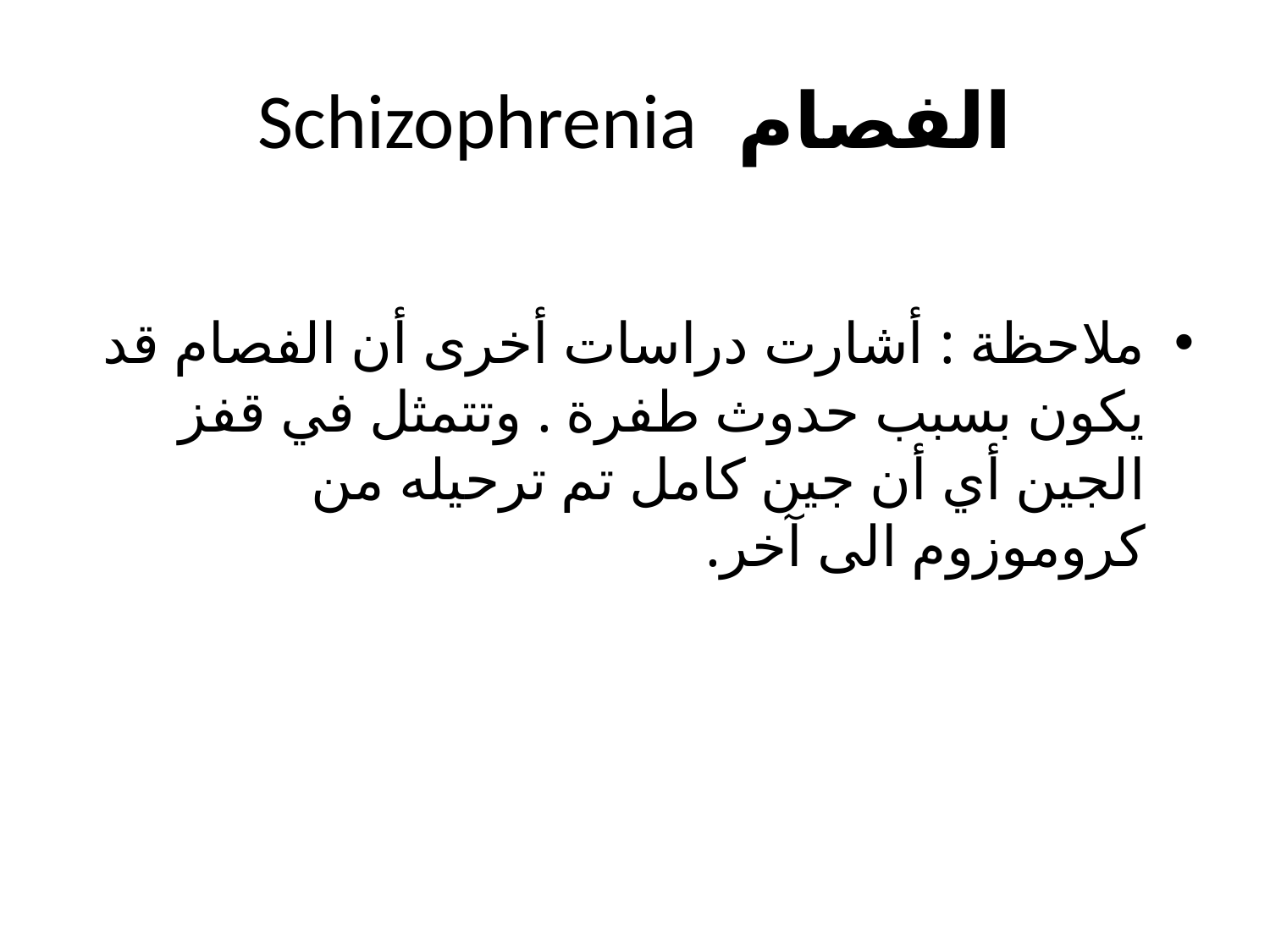

# الفصام  Schizophrenia

ملاحظة : أشارت دراسات أخرى أن الفصام قد يكون بسبب حدوث طفرة . وتتمثل في قفز الجين أي أن جين كامل تم ترحيله من كروموزوم الى آخر.